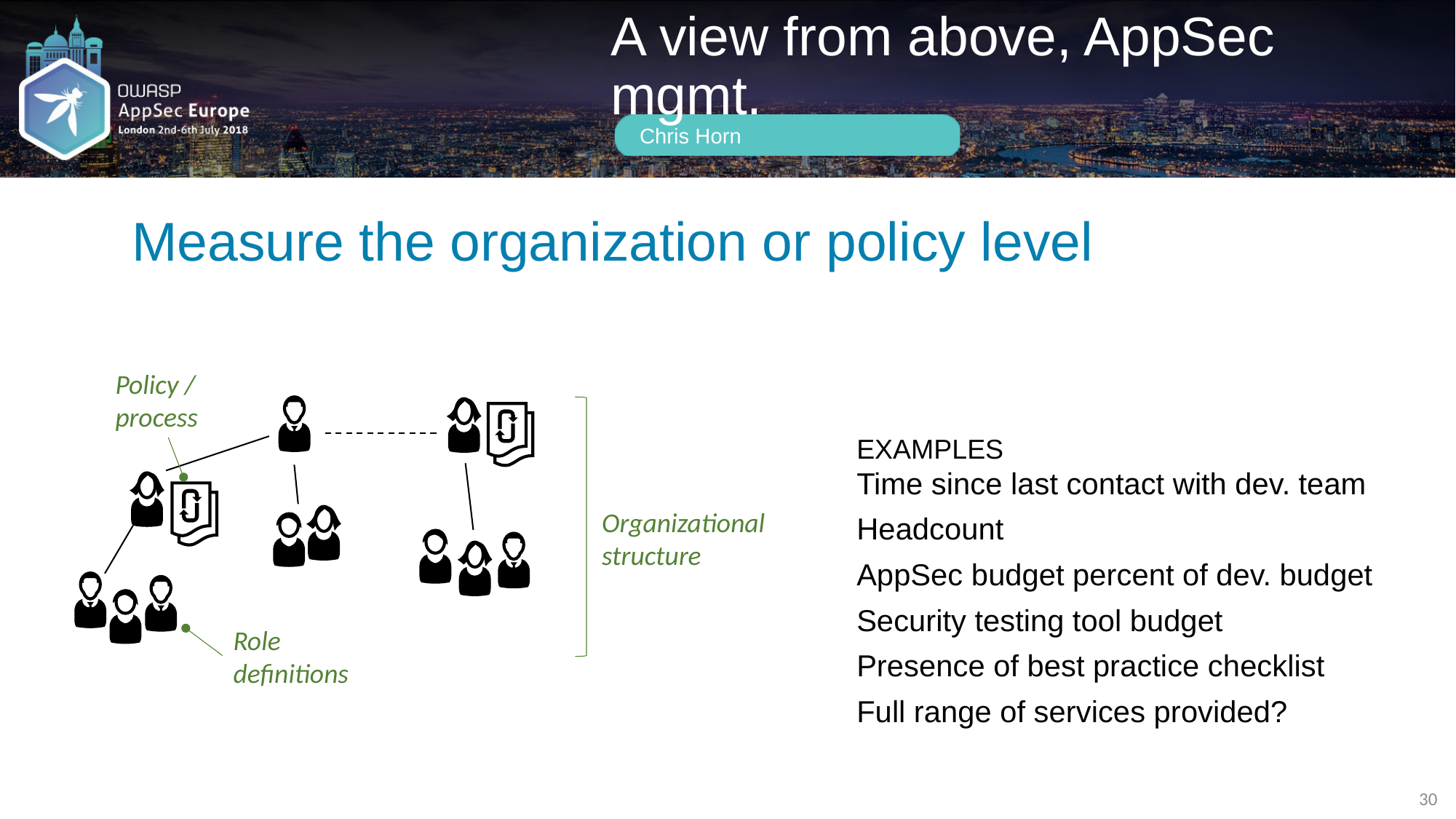

# Measure the organization or policy level
Policy / process

EXAMPLES
Time since last contact with dev. team
Headcount
AppSec budget percent of dev. budget
Security testing tool budget
Presence of best practice checklist
Full range of services provided?

Organizational structure

Role definitions
30